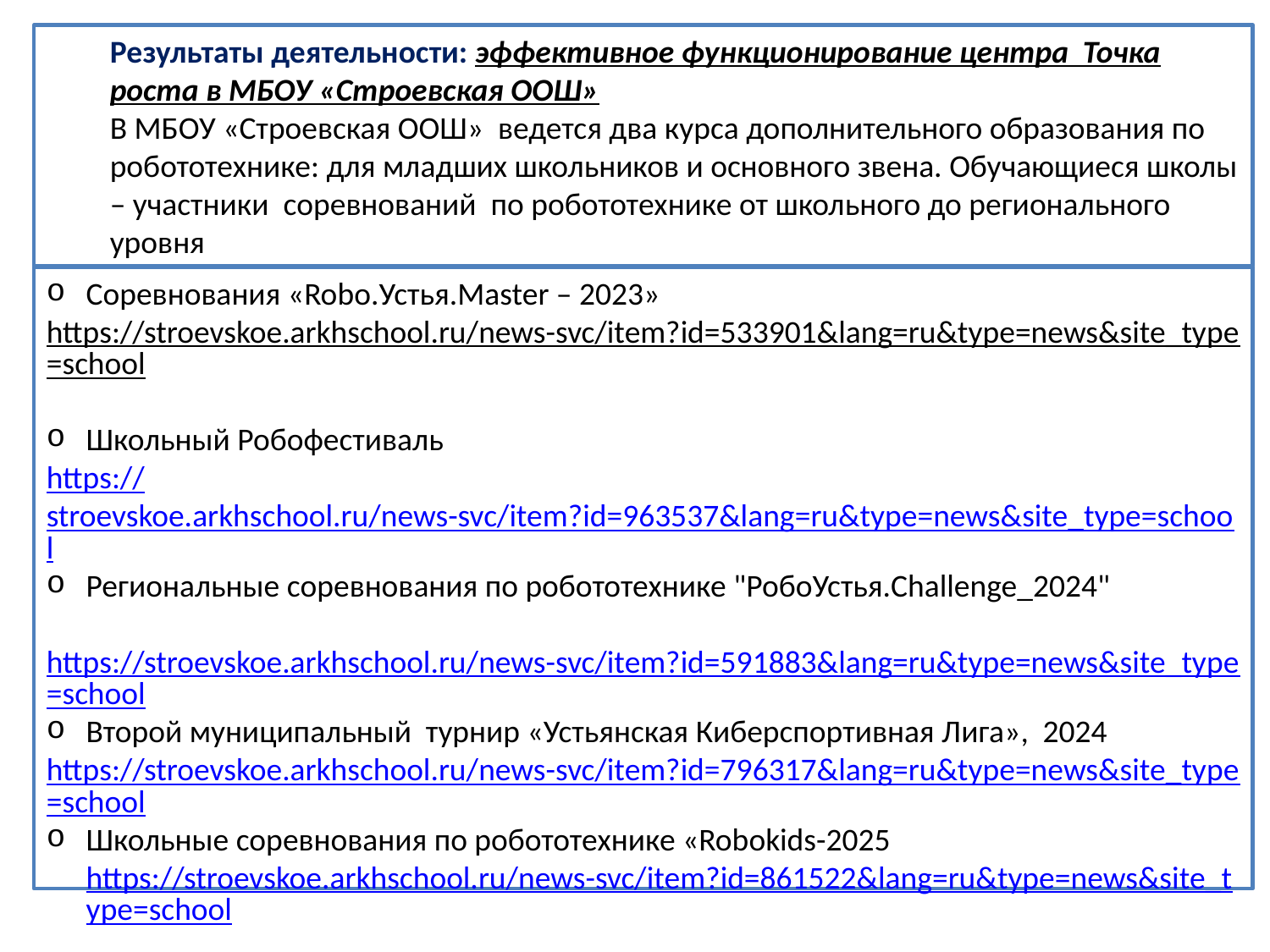

Результаты деятельности: эффективное функционирование центра  Точка роста в МБОУ «Строевская ООШ»
В МБОУ «Строевская ООШ»  ведется два курса дополнительного образования по робототехнике: для младших школьников и основного звена. Обучающиеся школы – участники  соревнований  по робототехнике от школьного до регионального уровня
Соревнования «Robo.Устья.Master – 2023»
https://stroevskoe.arkhschool.ru/news-svc/item?id=533901&lang=ru&type=news&site_type=school
Школьный Робофестиваль
https://stroevskoe.arkhschool.ru/news-svc/item?id=963537&lang=ru&type=news&site_type=school
Региональные соревнования по робототехнике "РобоУстья.Challenge_2024"
 https://stroevskoe.arkhschool.ru/news-svc/item?id=591883&lang=ru&type=news&site_type=school
Второй муниципальный  турнир «Устьянская Киберспортивная Лига»,  2024
https://stroevskoe.arkhschool.ru/news-svc/item?id=796317&lang=ru&type=news&site_type=school
Школьные соревнования по робототехнике «Robokids-2025 https://stroevskoe.arkhschool.ru/news-svc/item?id=861522&lang=ru&type=news&site_type=school
Региональные соревнования по робототехнике "РобоУстья Challenge 2025»
https://stroevskoe.arkhschool.ru/news-svc/item?id=867893&la